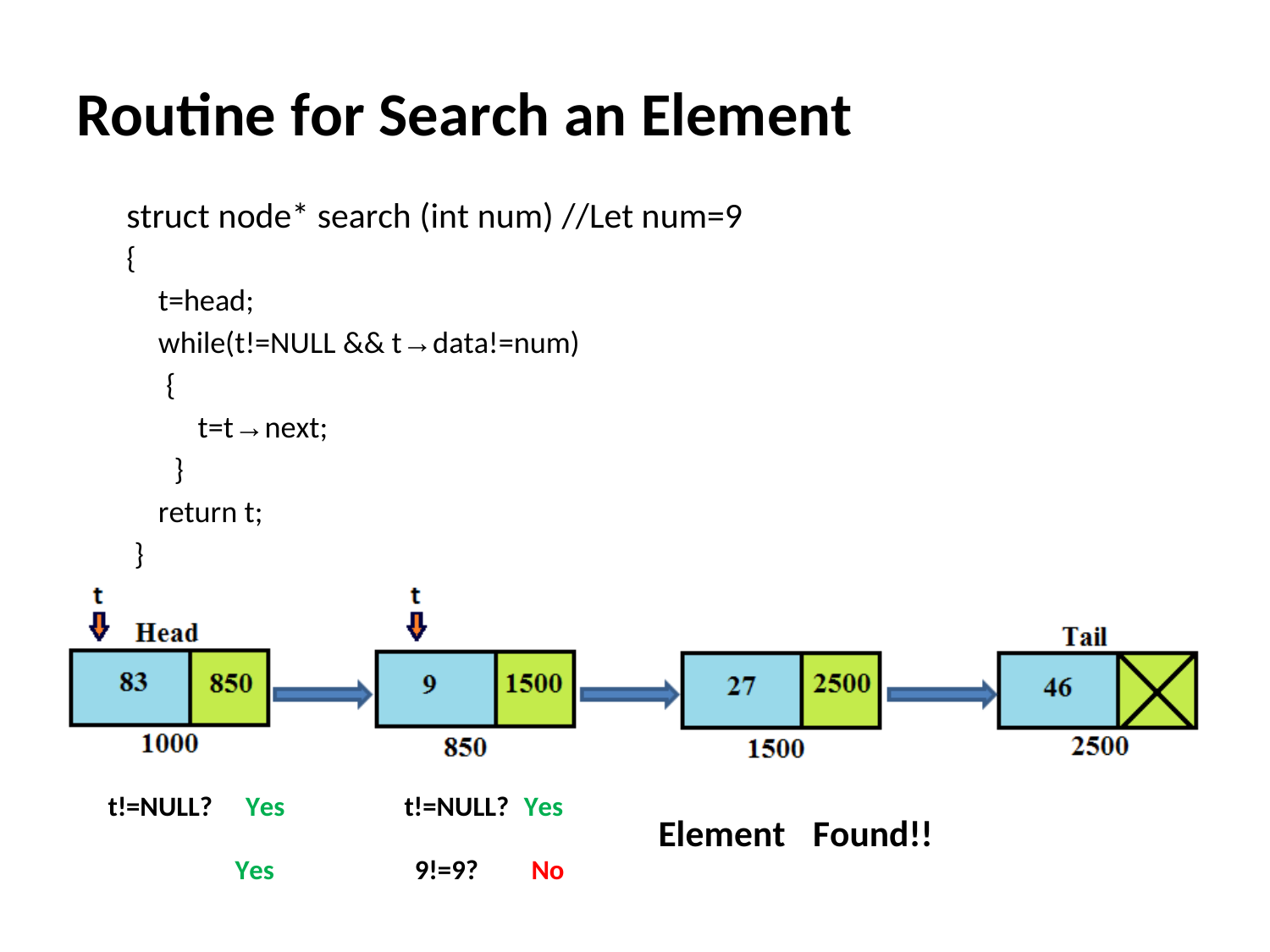

Routine for Search an Element
struct node* search (int num) //Let num=9
{
t=head;
while(t!=NULL && t→data!=num)
{
t=t→next;
}
return t;
}

t!=NULL?
Yes
t!=NULL?  Yes
Element
Found!!
Yes
9!=9?
No